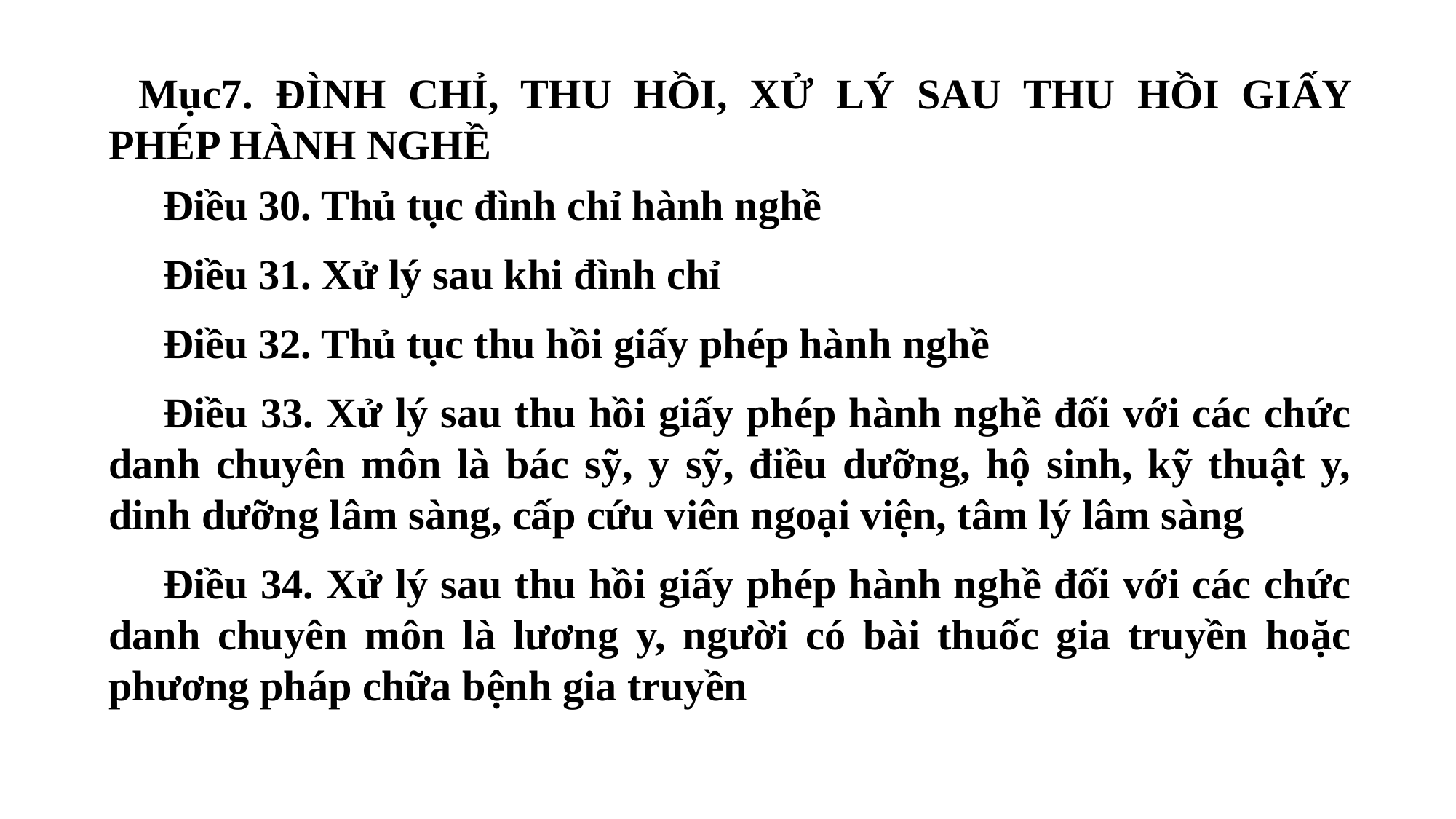

Mục7. ĐÌNH CHỈ, THU HỒI, XỬ LÝ SAU THU HỒI GIẤY PHÉP HÀNH NGHỀ
Điều 30. Thủ tục đình chỉ hành nghề
Điều 31. Xử lý sau khi đình chỉ
Điều 32. Thủ tục thu hồi giấy phép hành nghề
Điều 33. Xử lý sau thu hồi giấy phép hành nghề đối với các chức danh chuyên môn là bác sỹ, y sỹ, điều dưỡng, hộ sinh, kỹ thuật y, dinh dưỡng lâm sàng, cấp cứu viên ngoại viện, tâm lý lâm sàng
Điều 34. Xử lý sau thu hồi giấy phép hành nghề đối với các chức danh chuyên môn là lương y, người có bài thuốc gia truyền hoặc phương pháp chữa bệnh gia truyền